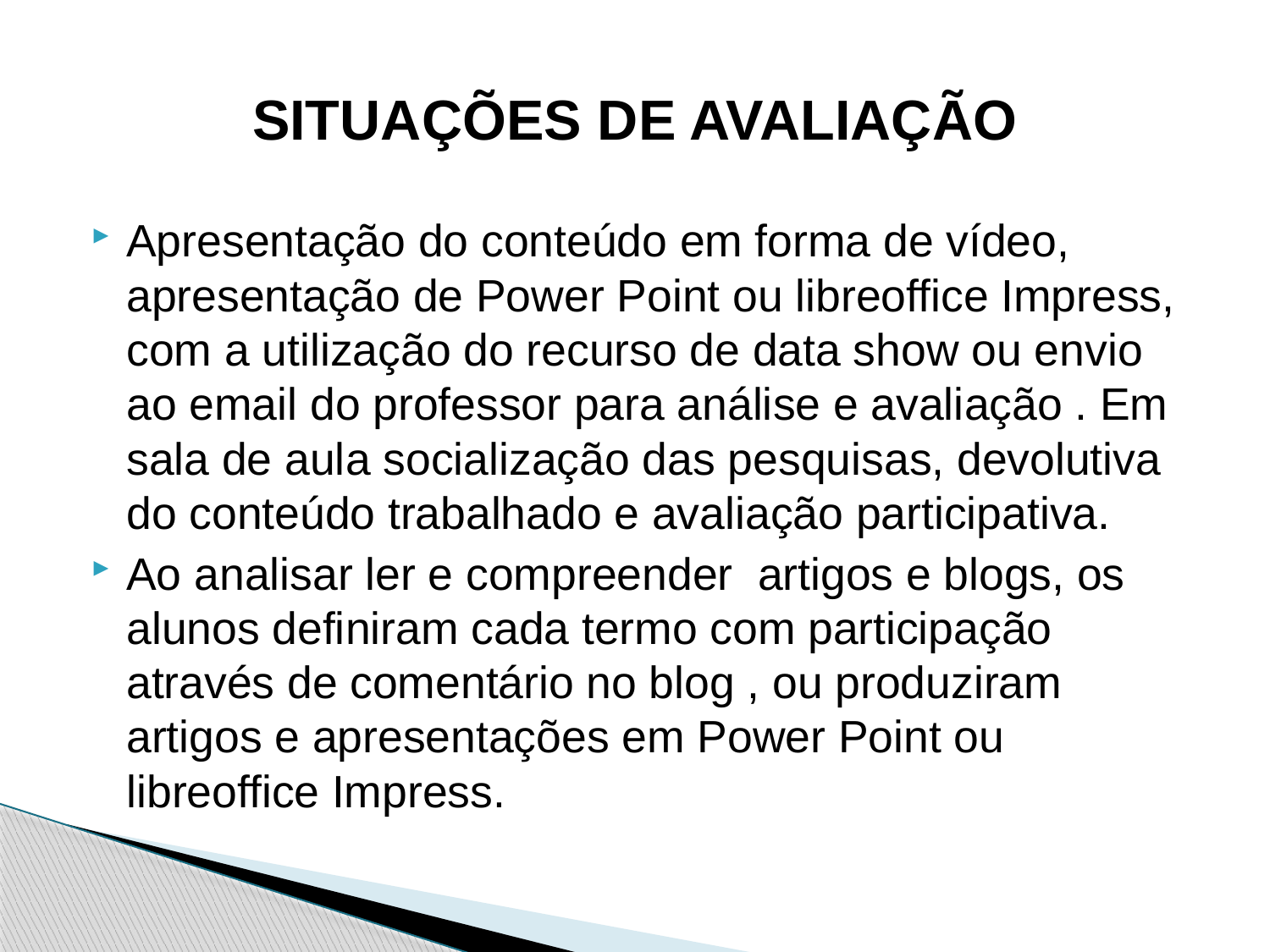

# SITUAÇÕES DE AVALIAÇÃO
Apresentação do conteúdo em forma de vídeo, apresentação de Power Point ou libreoffice Impress, com a utilização do recurso de data show ou envio ao email do professor para análise e avaliação . Em sala de aula socialização das pesquisas, devolutiva do conteúdo trabalhado e avaliação participativa.
Ao analisar ler e compreender  artigos e blogs, os alunos definiram cada termo com participação através de comentário no blog , ou produziram artigos e apresentações em Power Point ou libreoffice Impress.